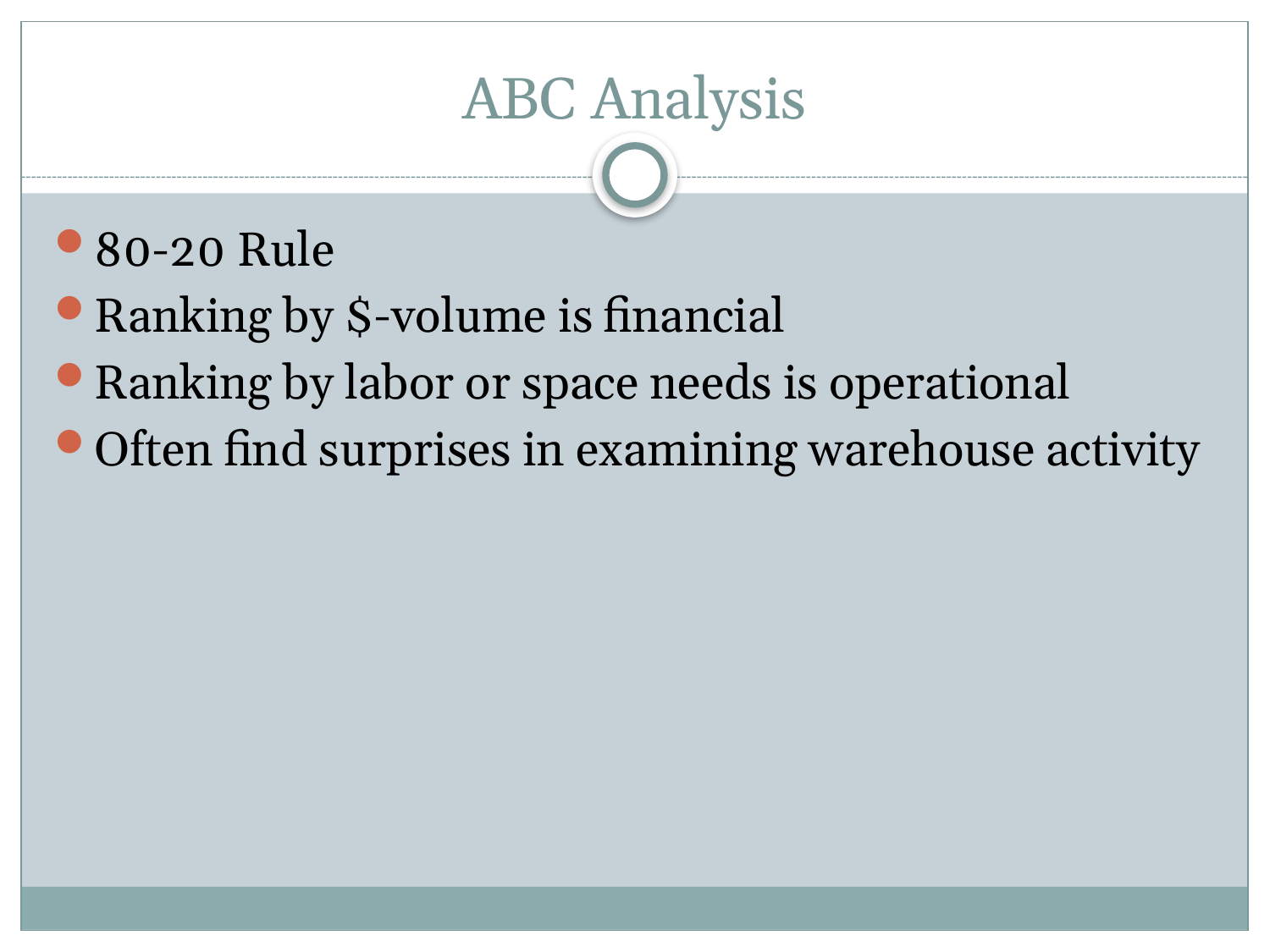

# ABC Analysis
80-20 Rule
Ranking by $-volume is financial
Ranking by labor or space needs is operational
Often find surprises in examining warehouse activity